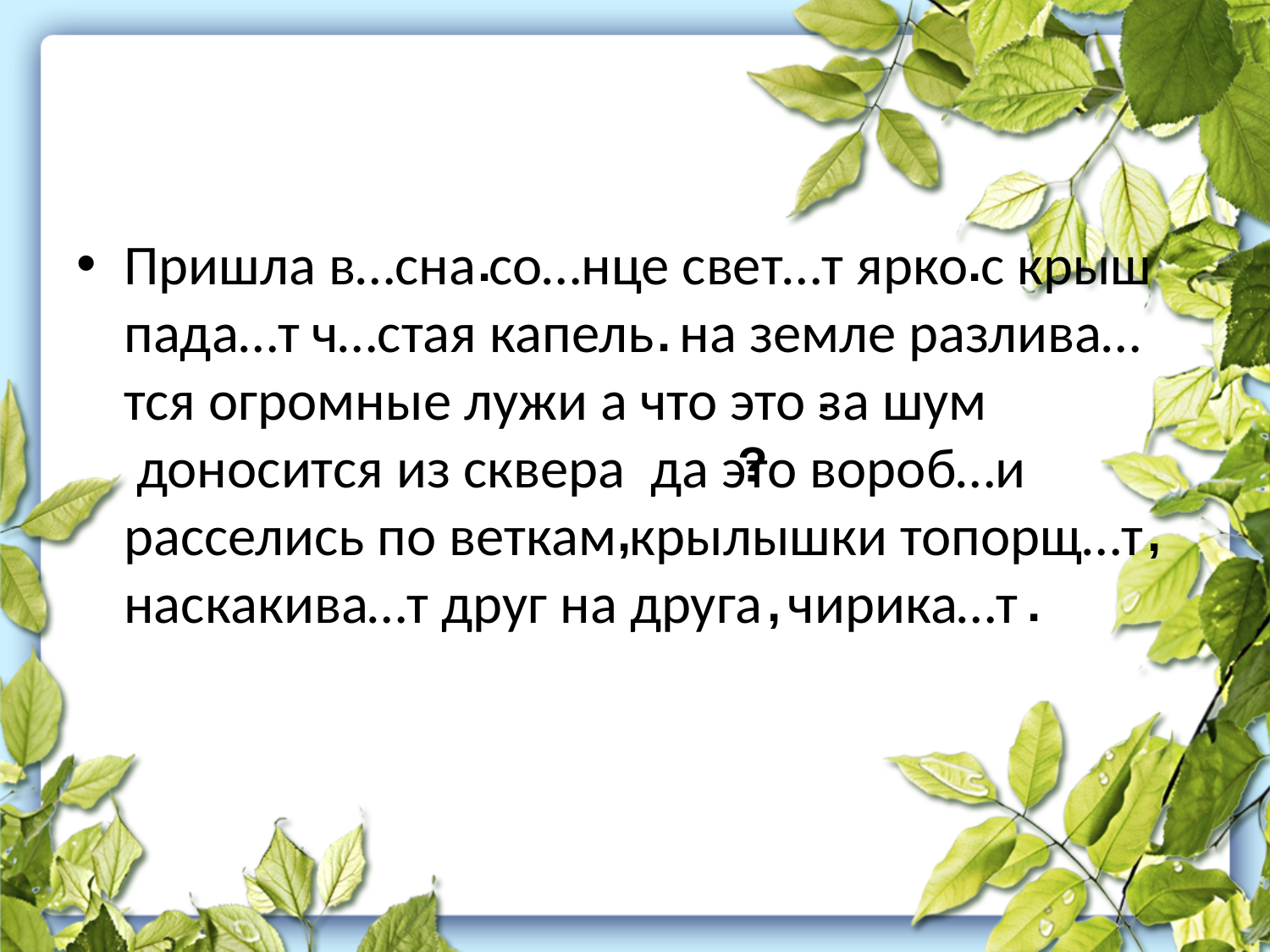

#
Пришла в…сна со…нце свет…т ярко с крыш пада…т ч…стая капель  на земле разлива…тся огромные лужи а что это за шум  доносится из сквера  да это вороб…и расселись по веткам крылышки топорщ…т наскакива…т друг на друга  чирика…т

.
.
.
.
?
,
,
,
.